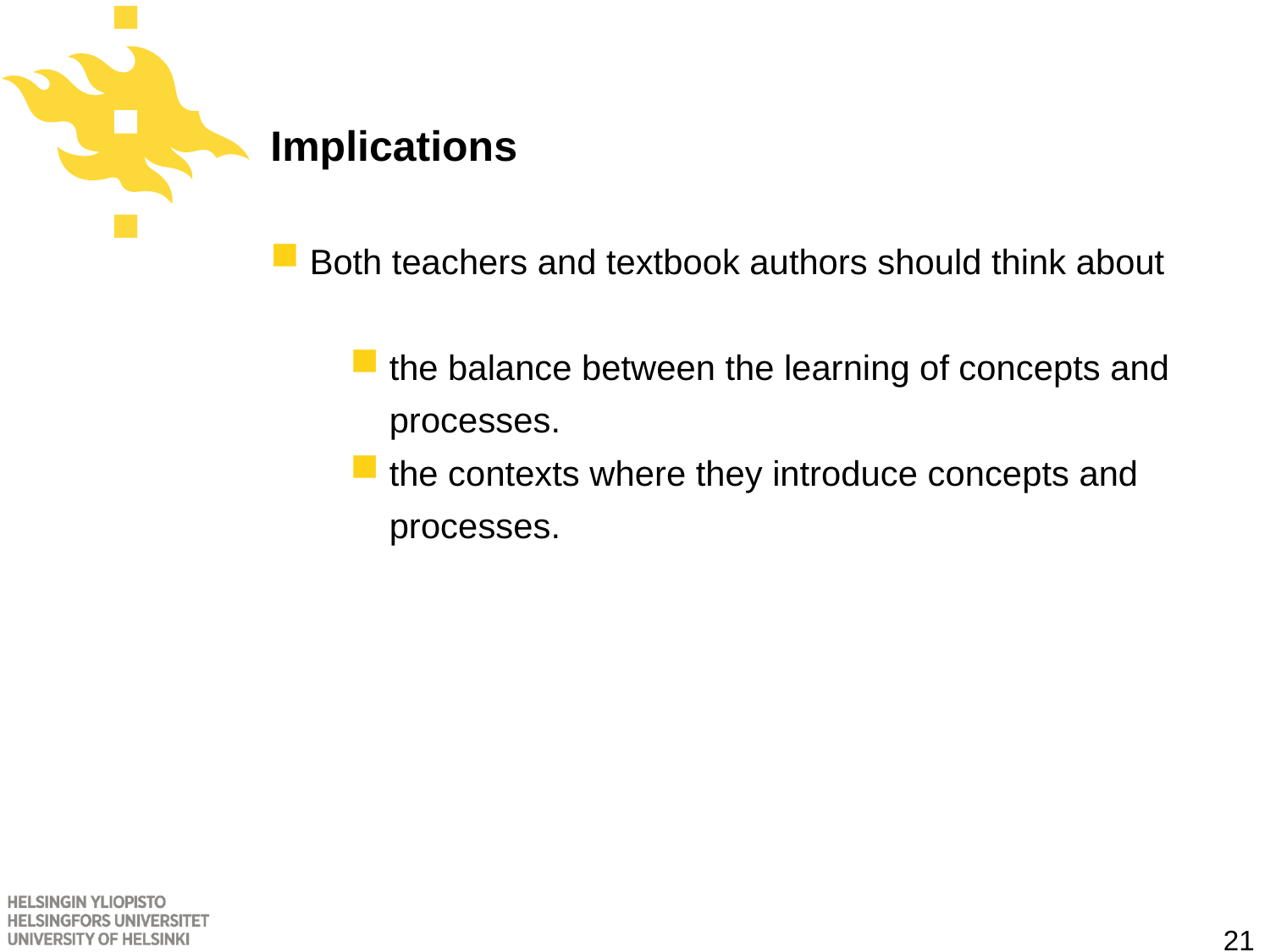

# Implications
Both teachers and textbook authors should think about

the balance between the learning of concepts and processes.
the contexts where they introduce concepts and processes.
21